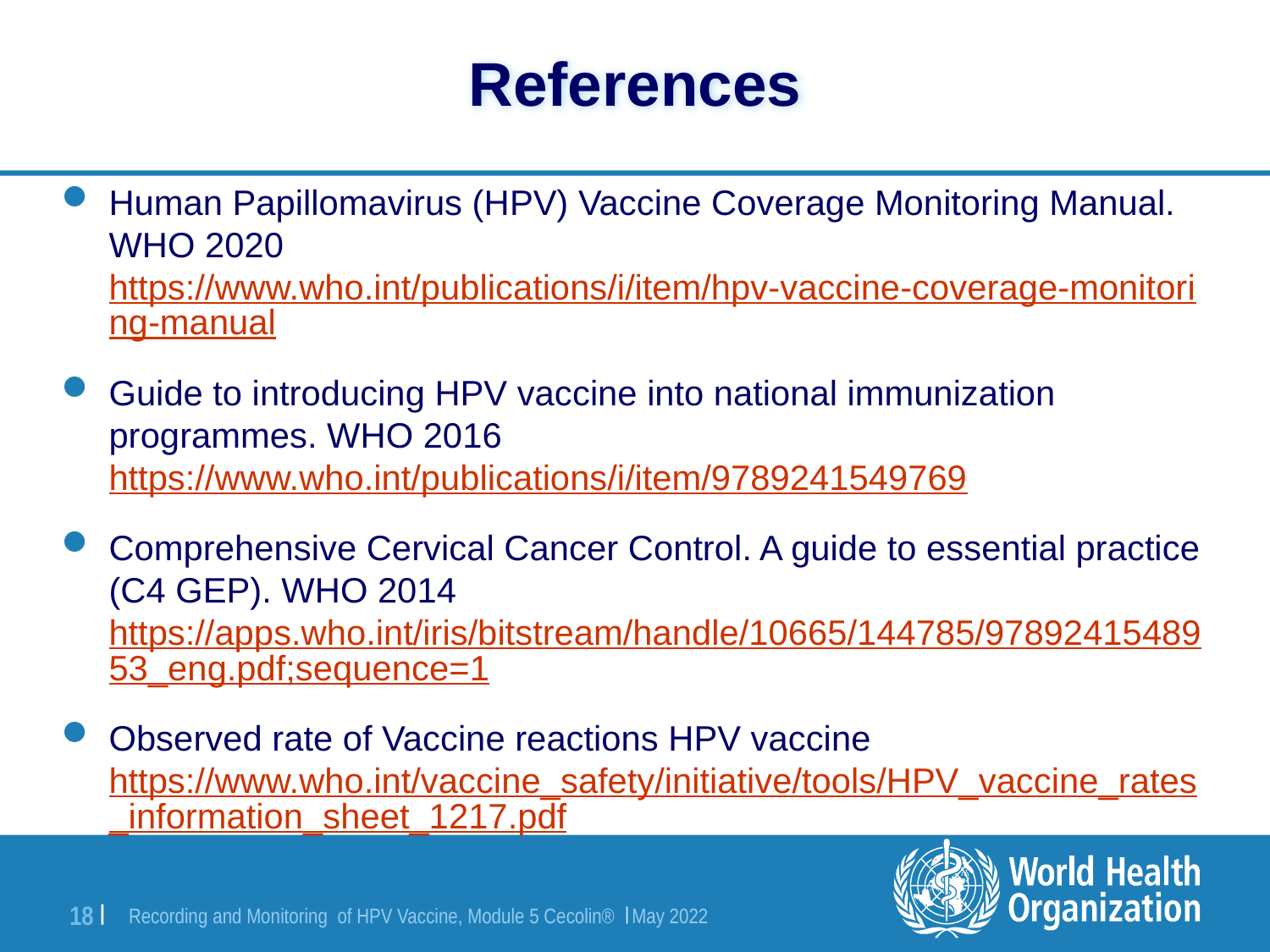

# References
Human Papillomavirus (HPV) Vaccine Coverage Monitoring Manual. WHO 2020 https://www.who.int/publications/i/item/hpv-vaccine-coverage-monitoring-manual
Guide to introducing HPV vaccine into national immunization programmes. WHO 2016 https://www.who.int/publications/i/item/9789241549769
Comprehensive Cervical Cancer Control. A guide to essential practice (C4 GEP). WHO 2014 https://apps.who.int/iris/bitstream/handle/10665/144785/9789241548953_eng.pdf;sequence=1
Observed rate of Vaccine reactions HPV vaccine https://www.who.int/vaccine_safety/initiative/tools/HPV_vaccine_rates_information_sheet_1217.pdf